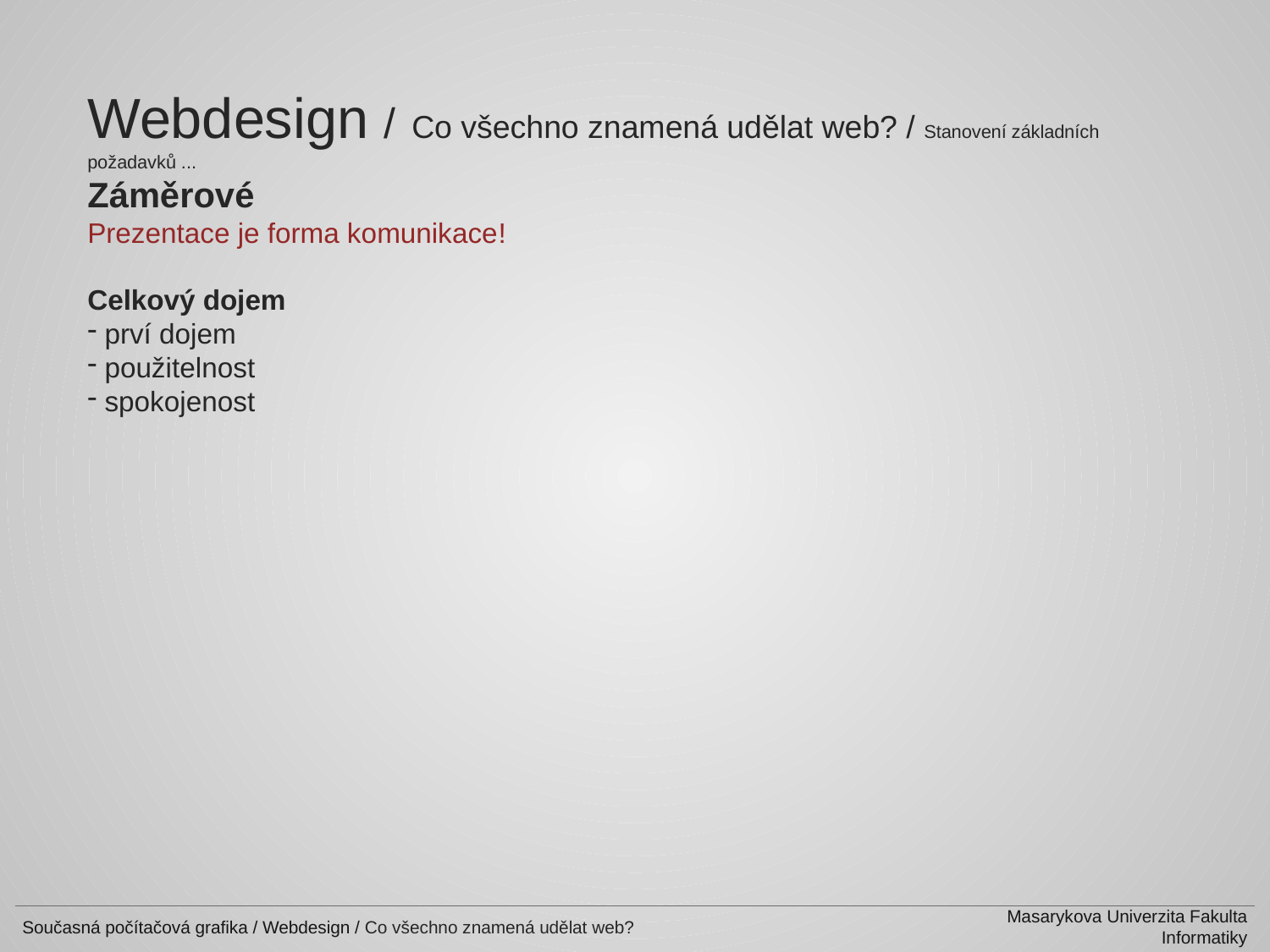

Webdesign / Co všechno znamená udělat web? / Stanovení základních požadavků ...
Záměrové
Prezentace je forma komunikace!

Celkový dojem
 prví dojem
 použitelnost
 spokojenost
Současná počítačová grafika / Webdesign / Co všechno znamená udělat web?
Masarykova Univerzita Fakulta Informatiky